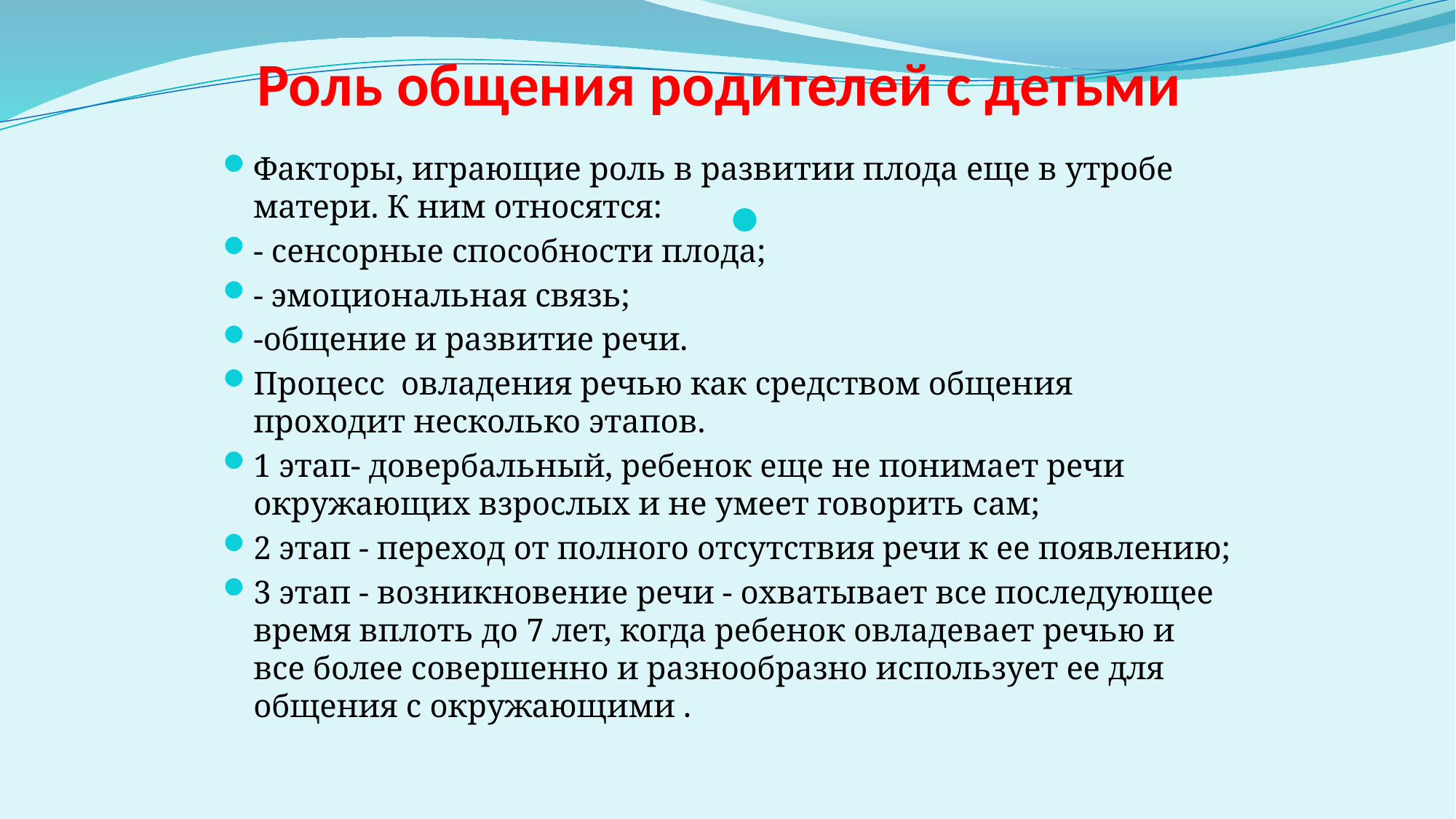

#
Роль общения родителей с детьми

Факторы, играющие роль в развитии плода еще в утробе матери. К ним относятся:
- сенсорные способности плода;
- эмоциональная связь;
-общение и развитие речи.
Процесс  овладения речью как средством общения проходит несколько этапов.
1 этап- довербальный, ребенок еще не понимает речи окружающих взрослых и не умеет говорить сам;
2 этап - переход от полного отсутствия речи к ее появлению;
3 этап - возникновение речи - охватывает все последующее время вплоть до 7 лет, когда ребенок овладевает речью и все более совершенно и разнообразно использует ее для общения с окружающими .